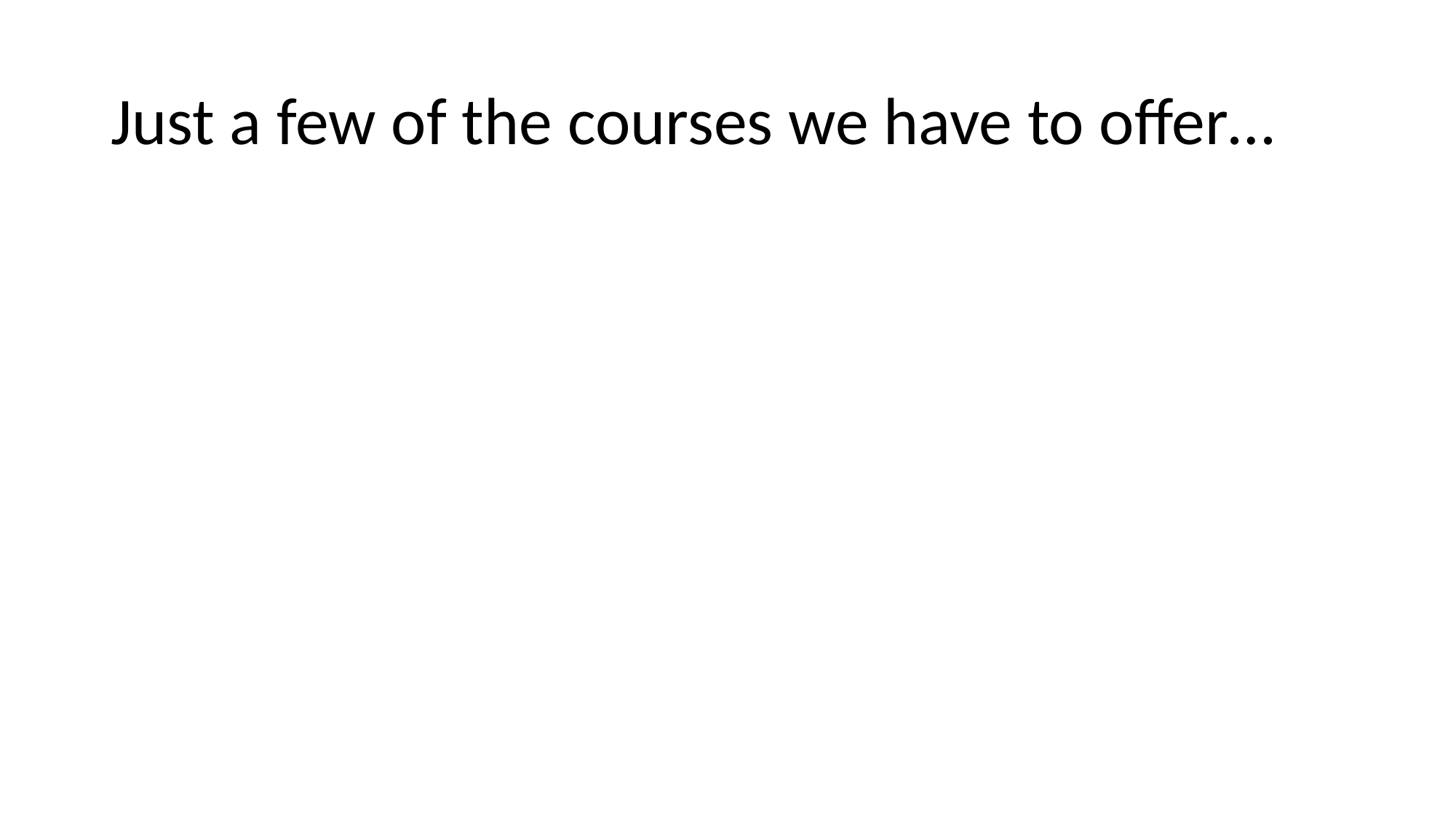

# Just a few of the courses we have to offer…